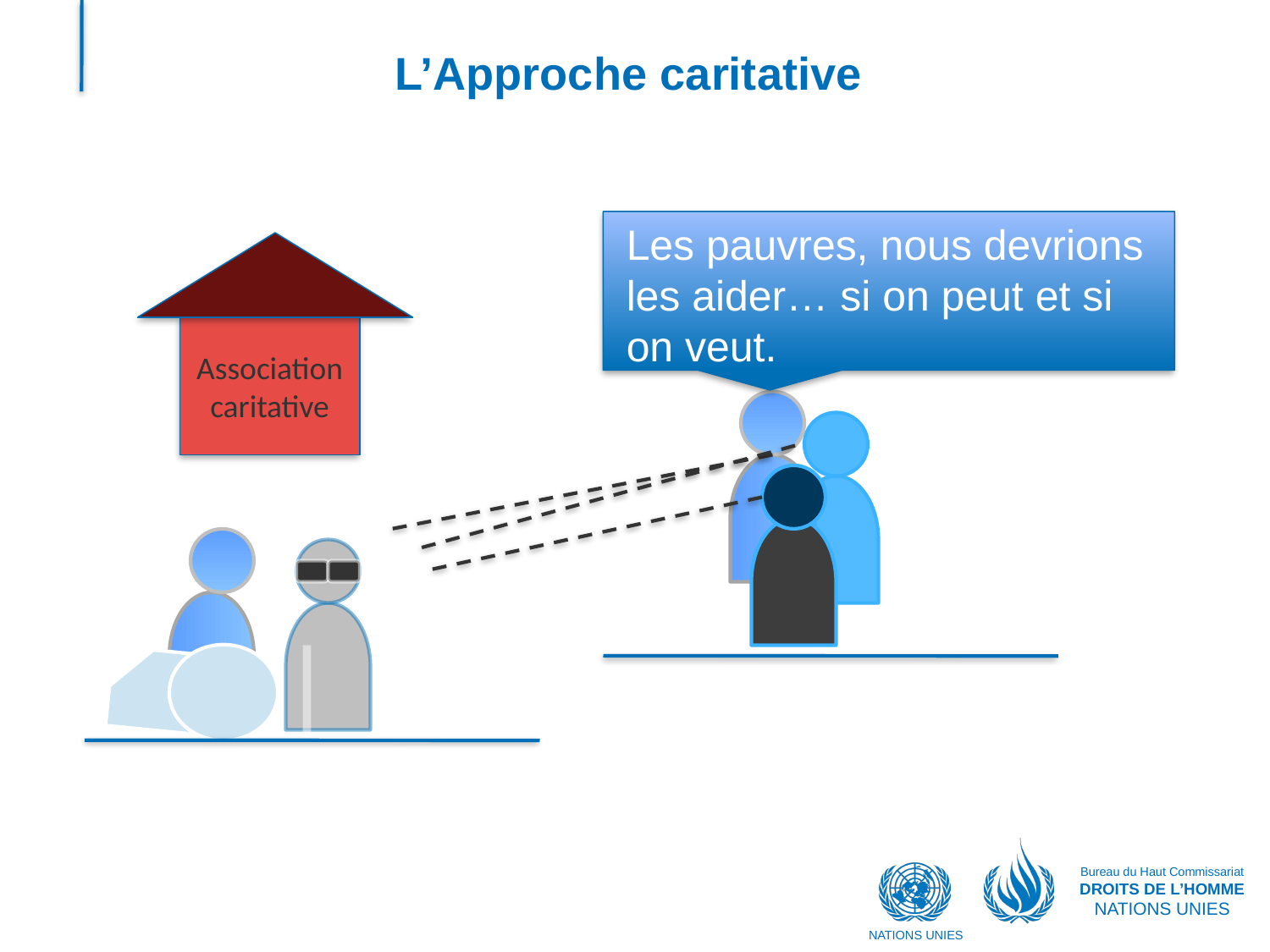

# L’Approche caritative

Les pauvres, nous devrions les aider… si on peut et si on veut.

Association caritative

Bureau du Haut Commissariat
DROITS DE L’HOMME
NATIONS UNIES
NATIONS UNIES